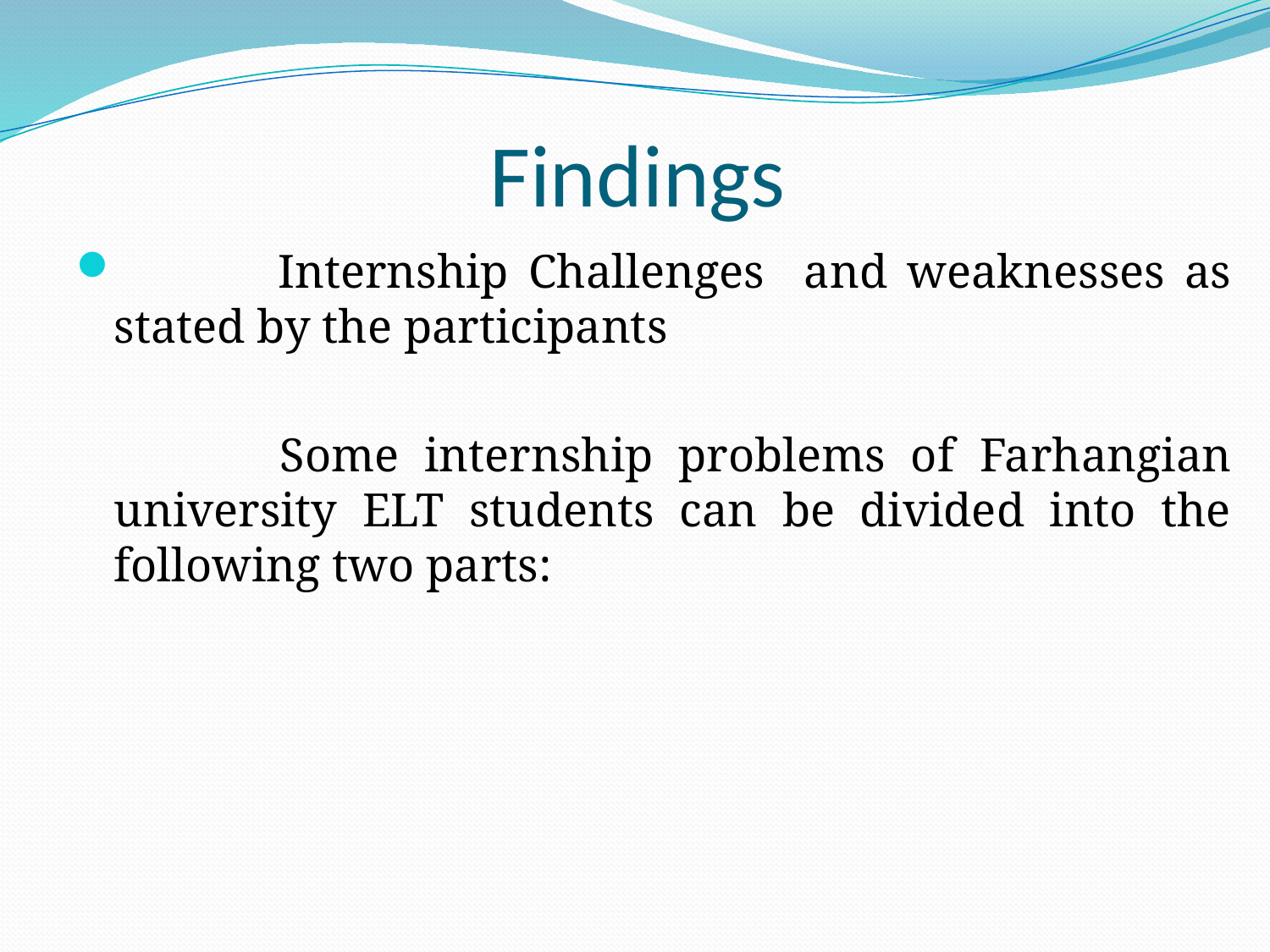

# Findings
        Internship Challenges  and weaknesses as stated by the participants

        Some internship problems of Farhangian university ELT students can be divided into the following two parts: